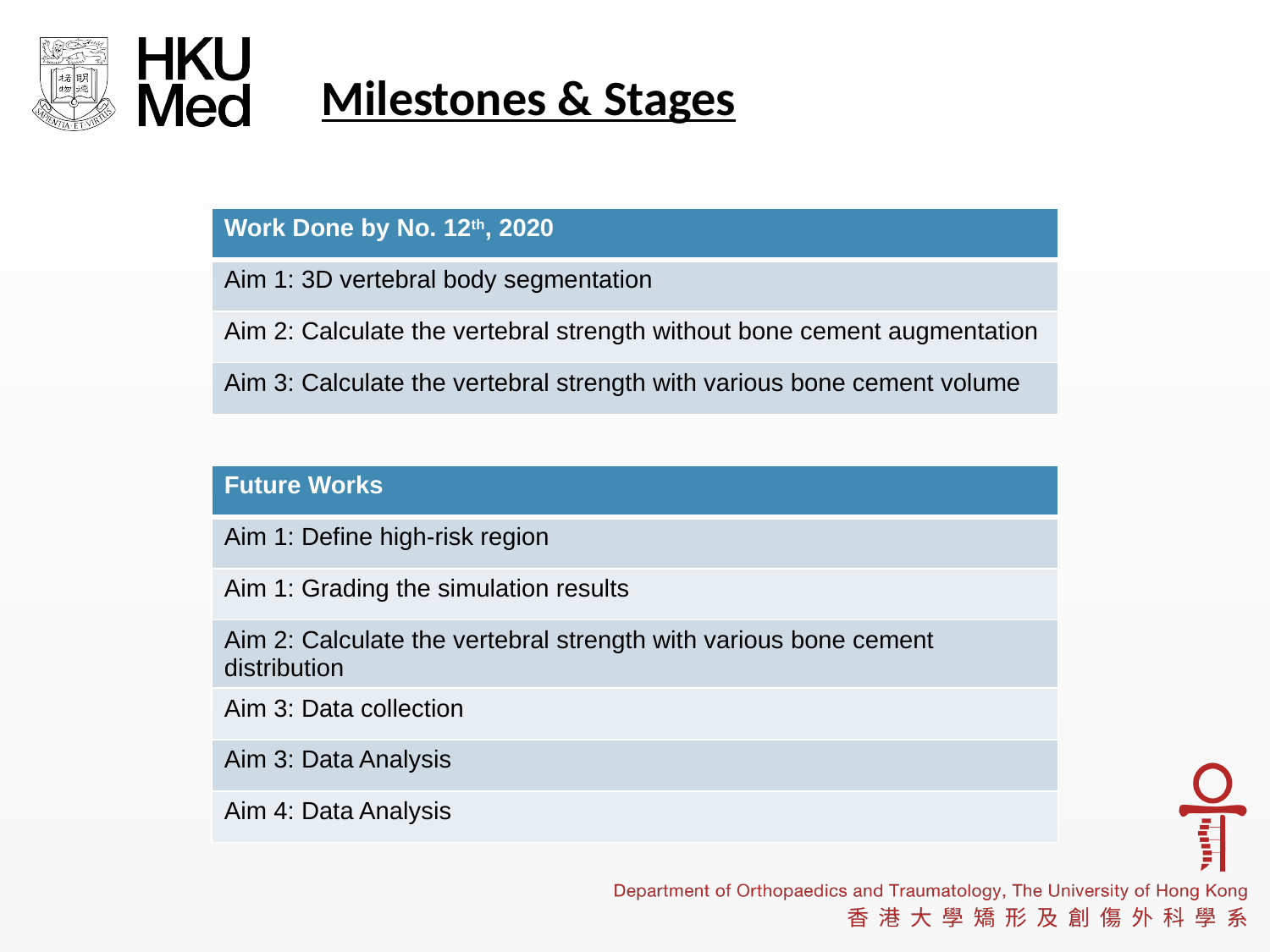

# Milestones & Stages
| Work Done by No. 12th, 2020 |
| --- |
| Aim 1: 3D vertebral body segmentation |
| Aim 2: Calculate the vertebral strength without bone cement augmentation |
| Aim 3: Calculate the vertebral strength with various bone cement volume |
| Future Works |
| --- |
| Aim 1: Define high-risk region |
| Aim 1: Grading the simulation results |
| Aim 2: Calculate the vertebral strength with various bone cement distribution |
| Aim 3: Data collection |
| Aim 3: Data Analysis |
| Aim 4: Data Analysis |